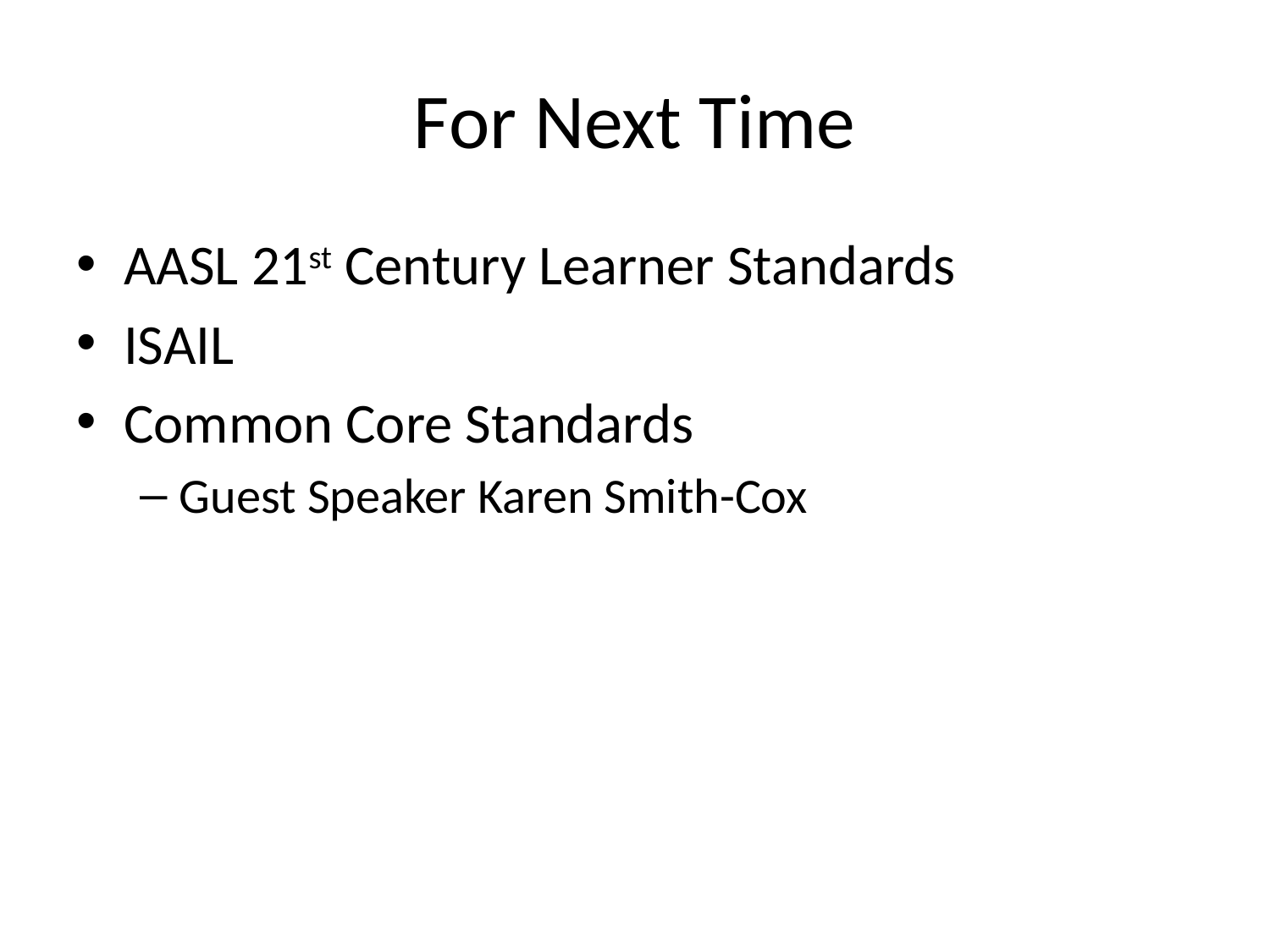

# For Next Time
AASL 21st Century Learner Standards
ISAIL
Common Core Standards
Guest Speaker Karen Smith-Cox